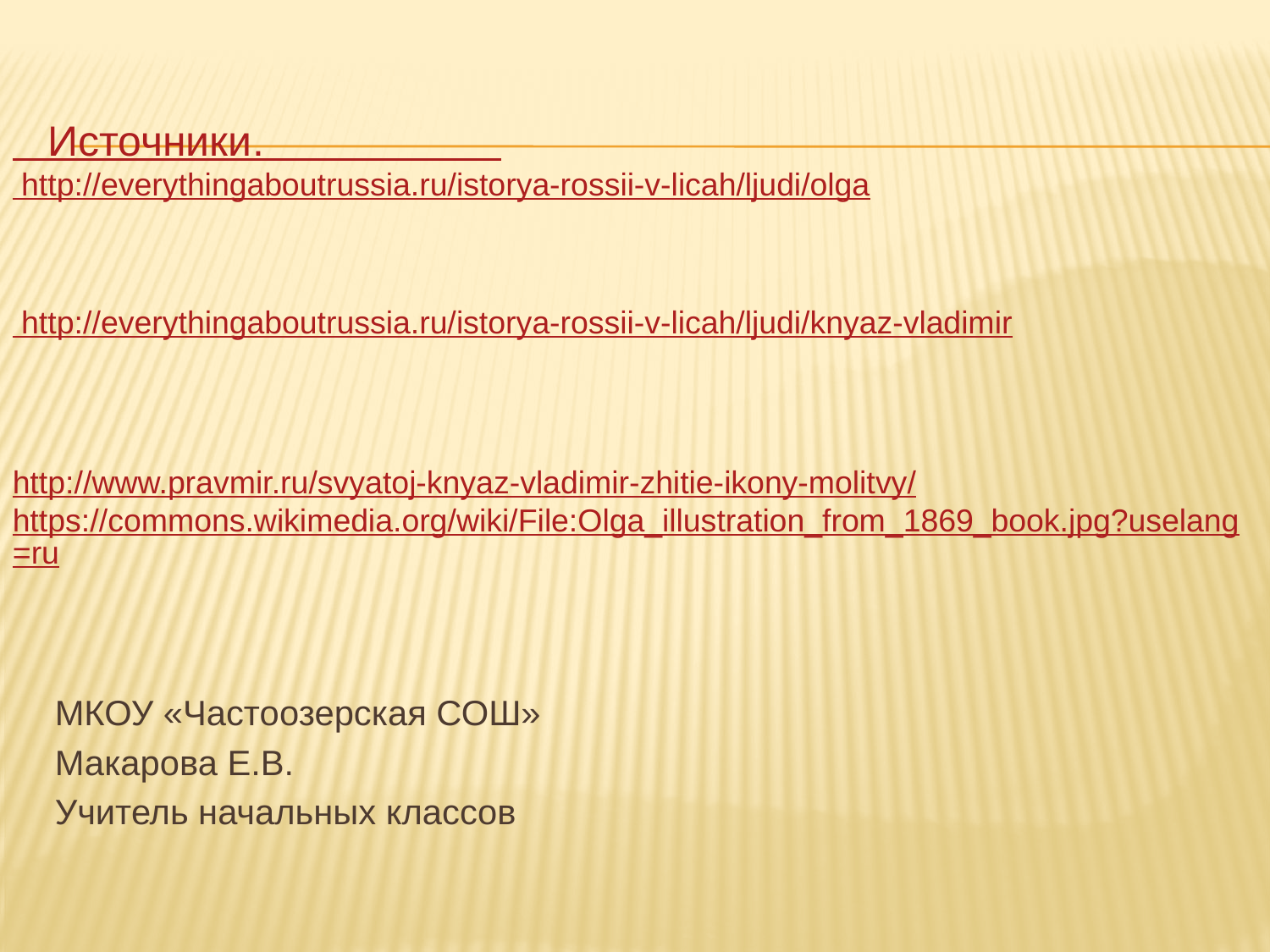

Источники.
 http://everythingaboutrussia.ru/istorya-rossii-v-licah/ljudi/olga

 http://everythingaboutrussia.ru/istorya-rossii-v-licah/ljudi/knyaz-vladimir

http://www.pravmir.ru/svyatoj-knyaz-vladimir-zhitie-ikony-molitvy/
https://commons.wikimedia.org/wiki/File:Olga_illustration_from_1869_book.jpg?uselang=ru
МКОУ «Частоозерская СОШ»
Макарова Е.В.
Учитель начальных классов